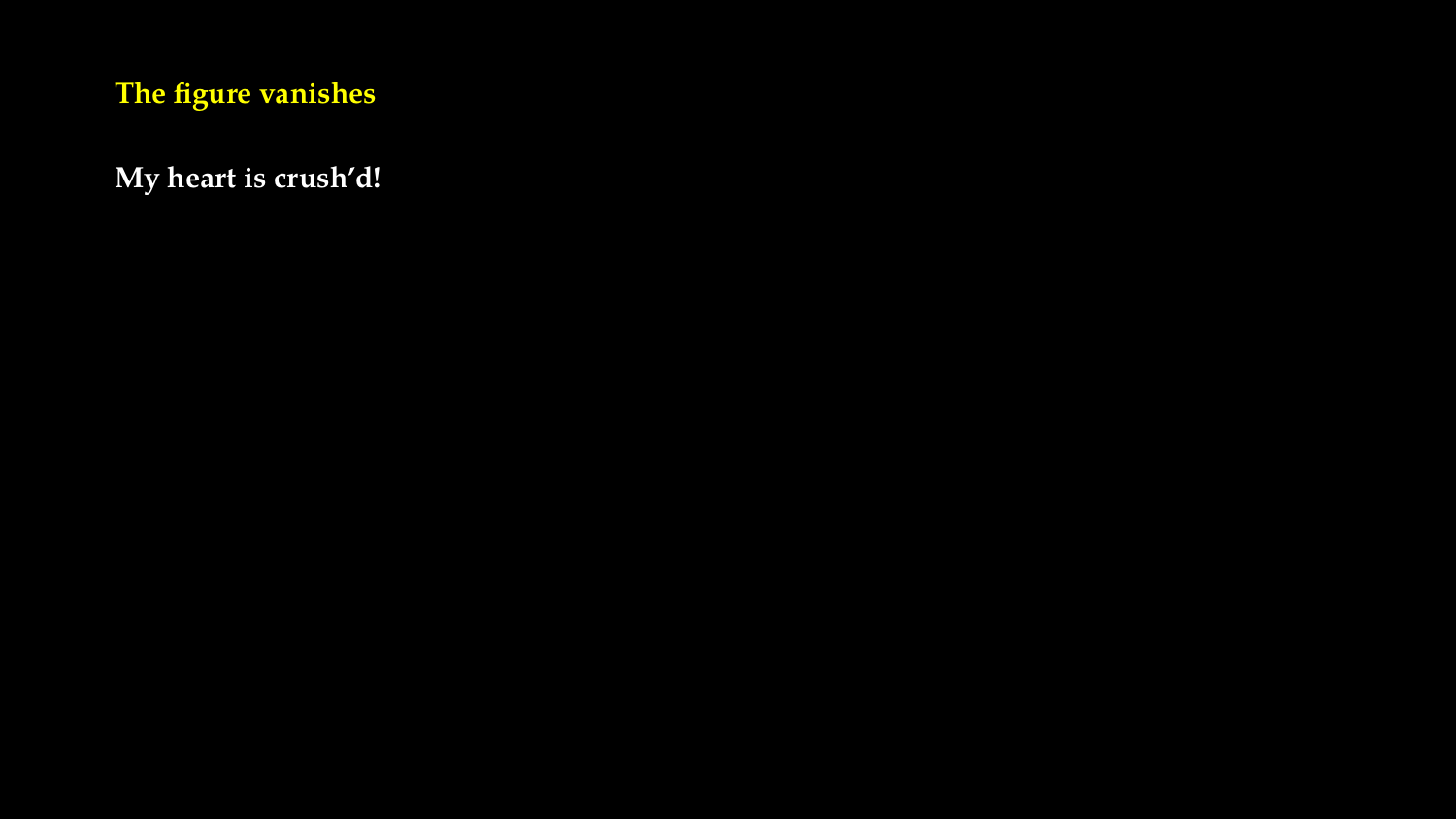

# The figure vanishes My heart is crush’d! [MANFRED falls senseless.